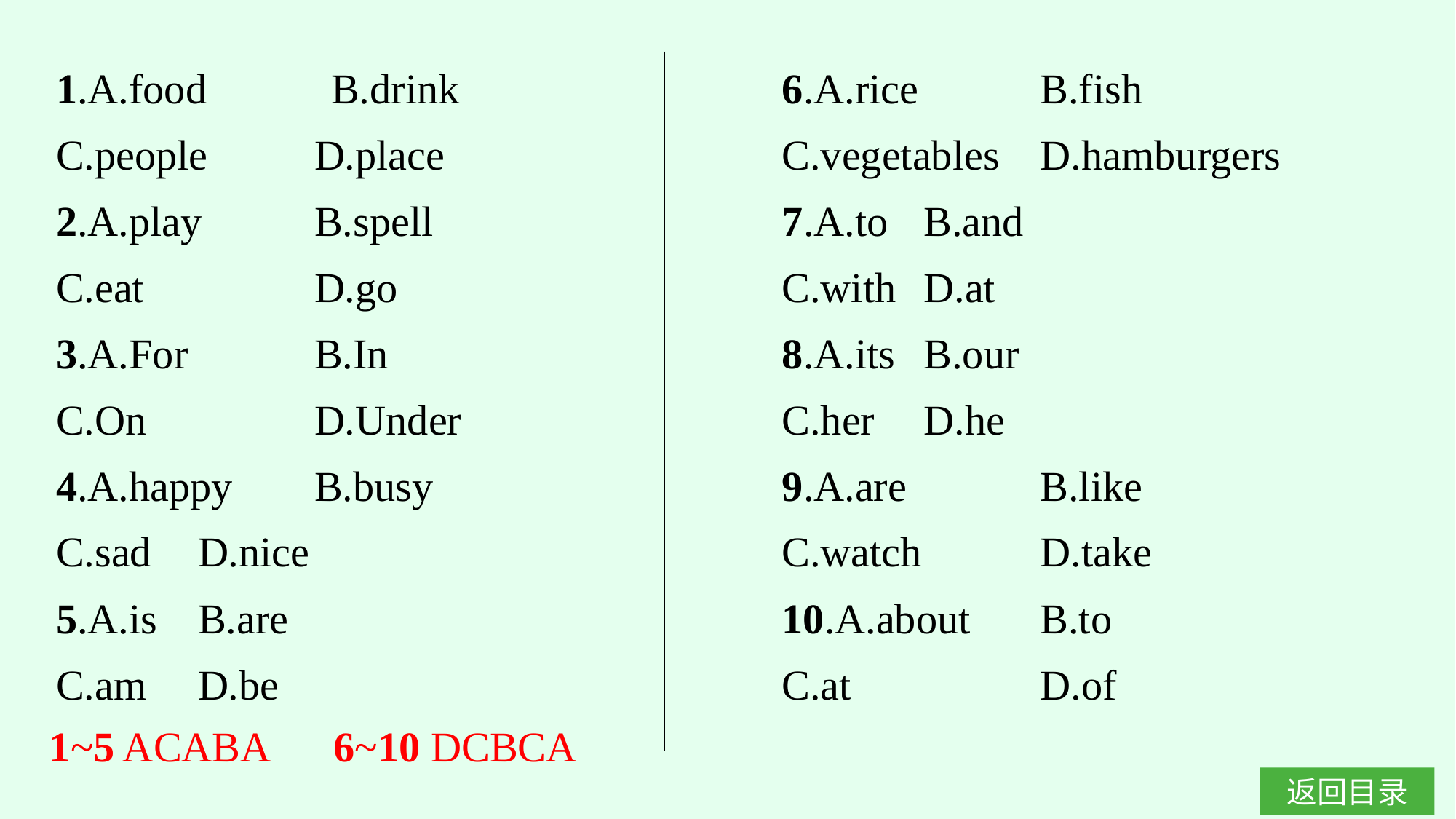

1.A.food　　  B.drink
C.people	D.place
2.A.play	B.spell
C.eat		D.go
3.A.For		B.In
C.On		D.Under
4.A.happy	B.busy
C.sad	D.nice
5.A.is	B.are
C.am	D.be
6.A.rice		B.fish
C.vegetables	D.hamburgers
7.A.to	B.and
C.with	D.at
8.A.its	B.our
C.her	D.he
9.A.are		B.like
C.watch		D.take
10.A.about	B.to
C.at		D.of
1~5 ACABA　6~10 DCBCA